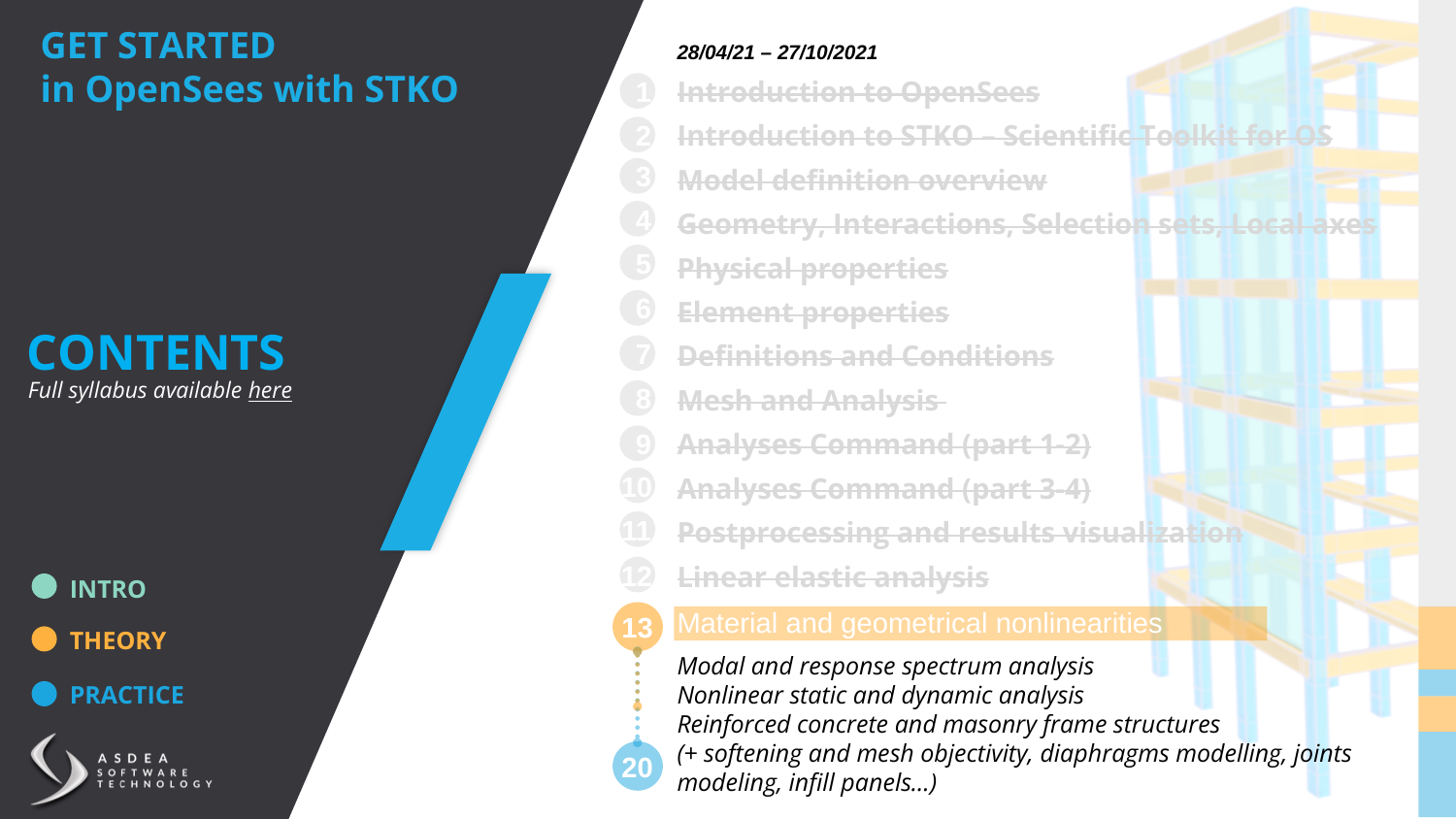

GET STARTED
in OpenSees with STKO
28/04/21 – 27/10/2021
Introduction to OpenSees
Introduction to STKO – Scientific Toolkit for OS
Model definition overview
Geometry, Interactions, Selection sets, Local axes
Physical properties
Element properties
Definitions and Conditions
Mesh and Analysis
Analyses Command (part 1-2)
Analyses Command (part 3-4)
Postprocessing and results visualization
Linear elastic analysis
Material and geometrical nonlinearities
Modal and response spectrum analysis
Nonlinear static and dynamic analysis
Reinforced concrete and masonry frame structures
(+ softening and mesh objectivity, diaphragms modelling, joints modeling, infill panels…)

1
2
3
4
5
6
CONTENTS
7
Full syllabus available here
8
9
10

11

12

INTRO

13

THEORY

PRACTICE

20